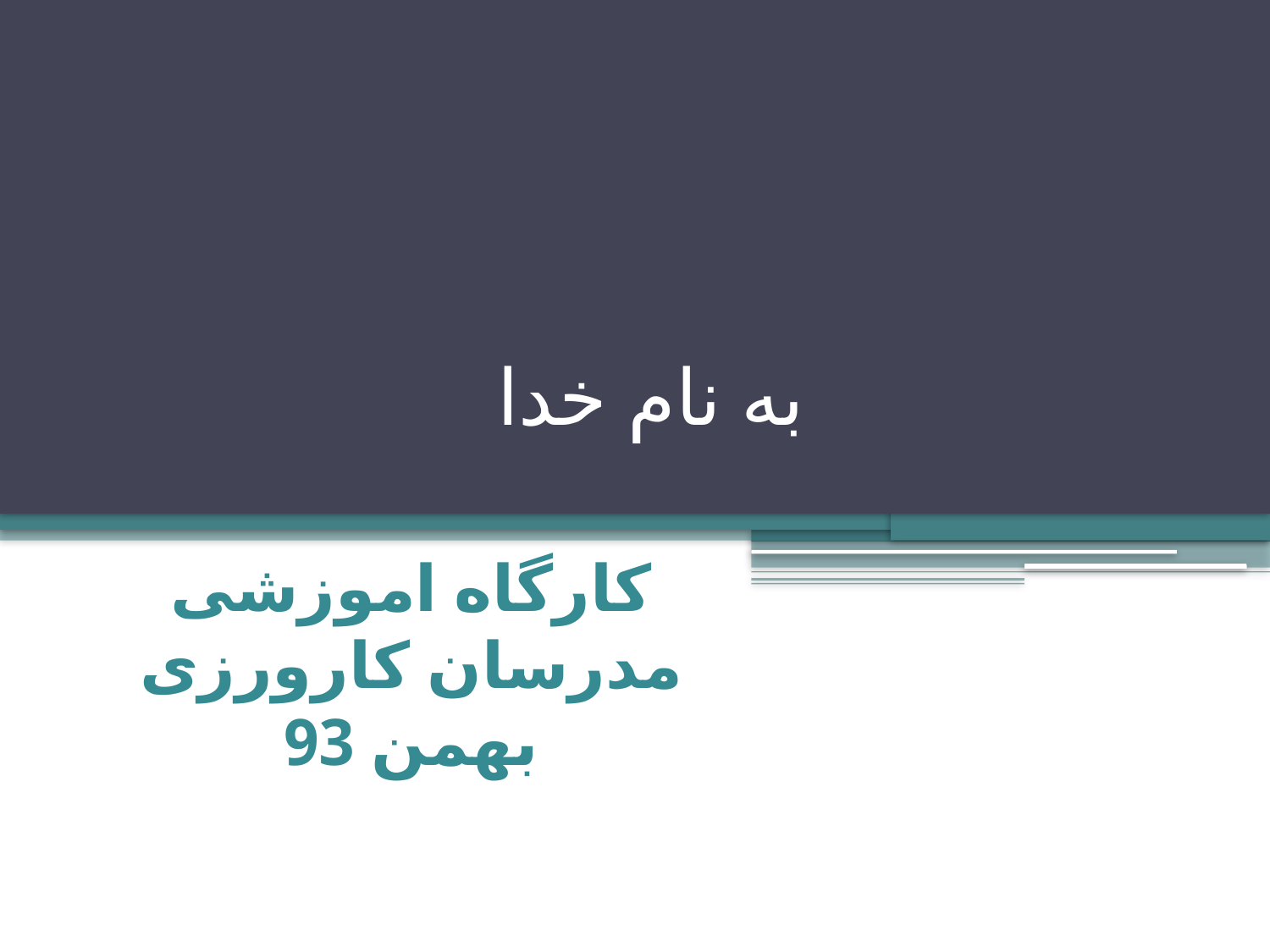

# به نام خدا
کارگاه اموزشی مدرسان کارورزی بهمن 93